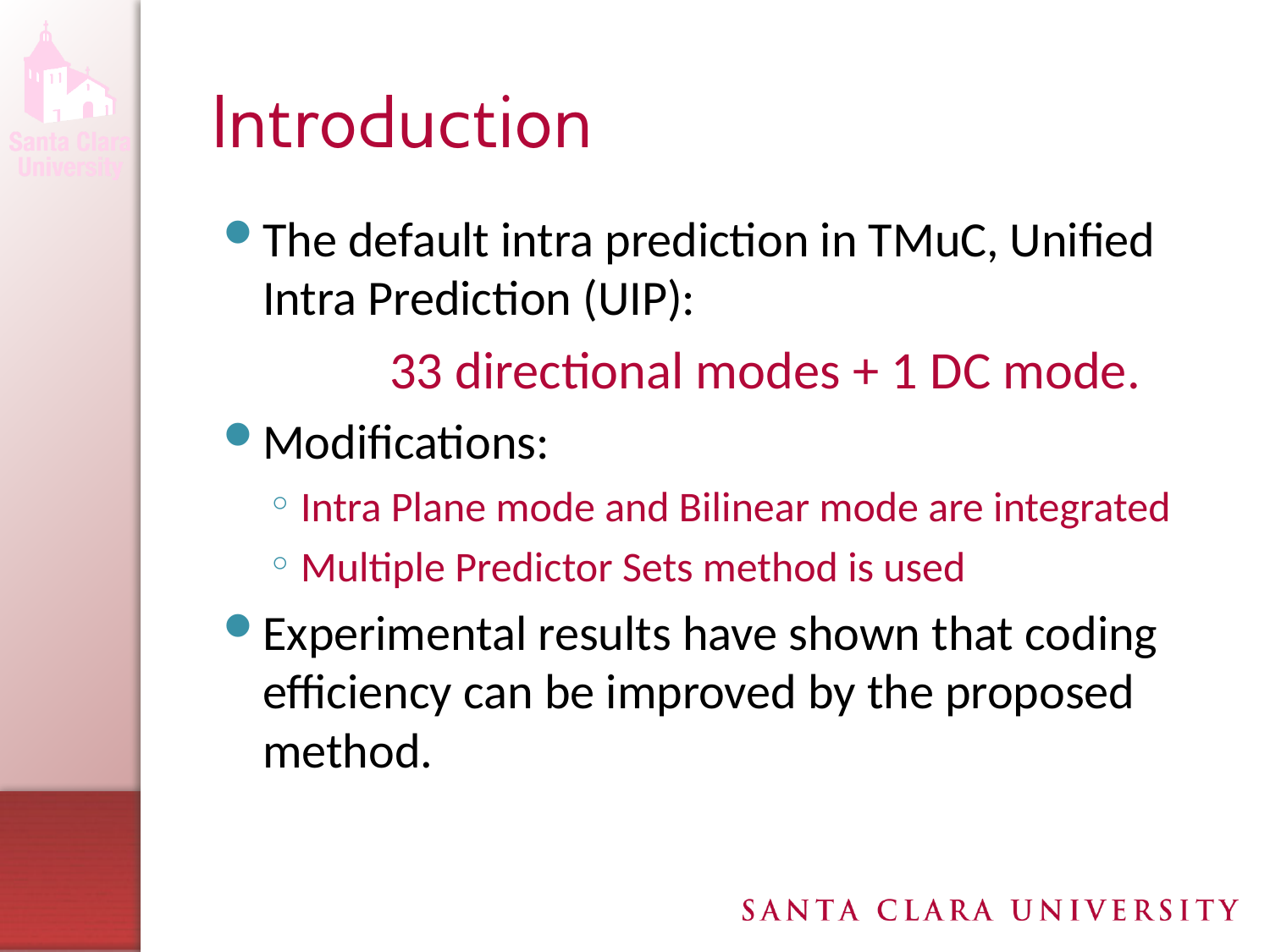

# Introduction
The default intra prediction in TMuC, Unified Intra Prediction (UIP):
		33 directional modes + 1 DC mode.
Modifications:
Intra Plane mode and Bilinear mode are integrated
Multiple Predictor Sets method is used
Experimental results have shown that coding efficiency can be improved by the proposed method.